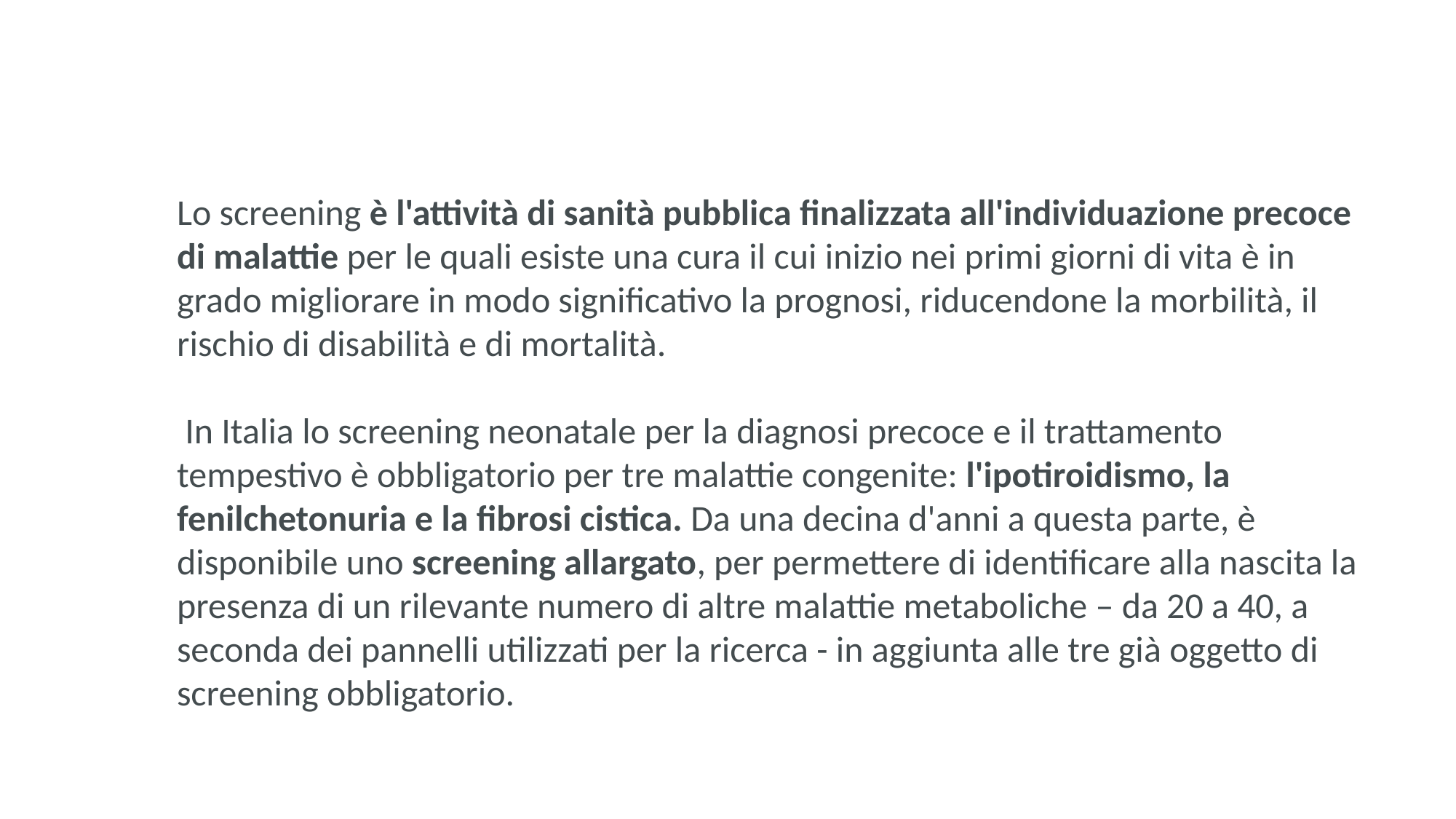

Lo screening è l'attività di sanità pubblica finalizzata all'individuazione precoce di malattie per le quali esiste una cura il cui inizio nei primi giorni di vita è in grado migliorare in modo significativo la prognosi, riducendone la morbilità, il rischio di disabilità e di mortalità.

 In Italia lo screening neonatale per la diagnosi precoce e il trattamento tempestivo è obbligatorio per tre malattie congenite: l'ipotiroidismo, la fenilchetonuria e la fibrosi cistica. Da una decina d'anni a questa parte, è disponibile uno screening allargato, per permettere di identificare alla nascita la presenza di un rilevante numero di altre malattie metaboliche – da 20 a 40, a seconda dei pannelli utilizzati per la ricerca - in aggiunta alle tre già oggetto di screening obbligatorio.